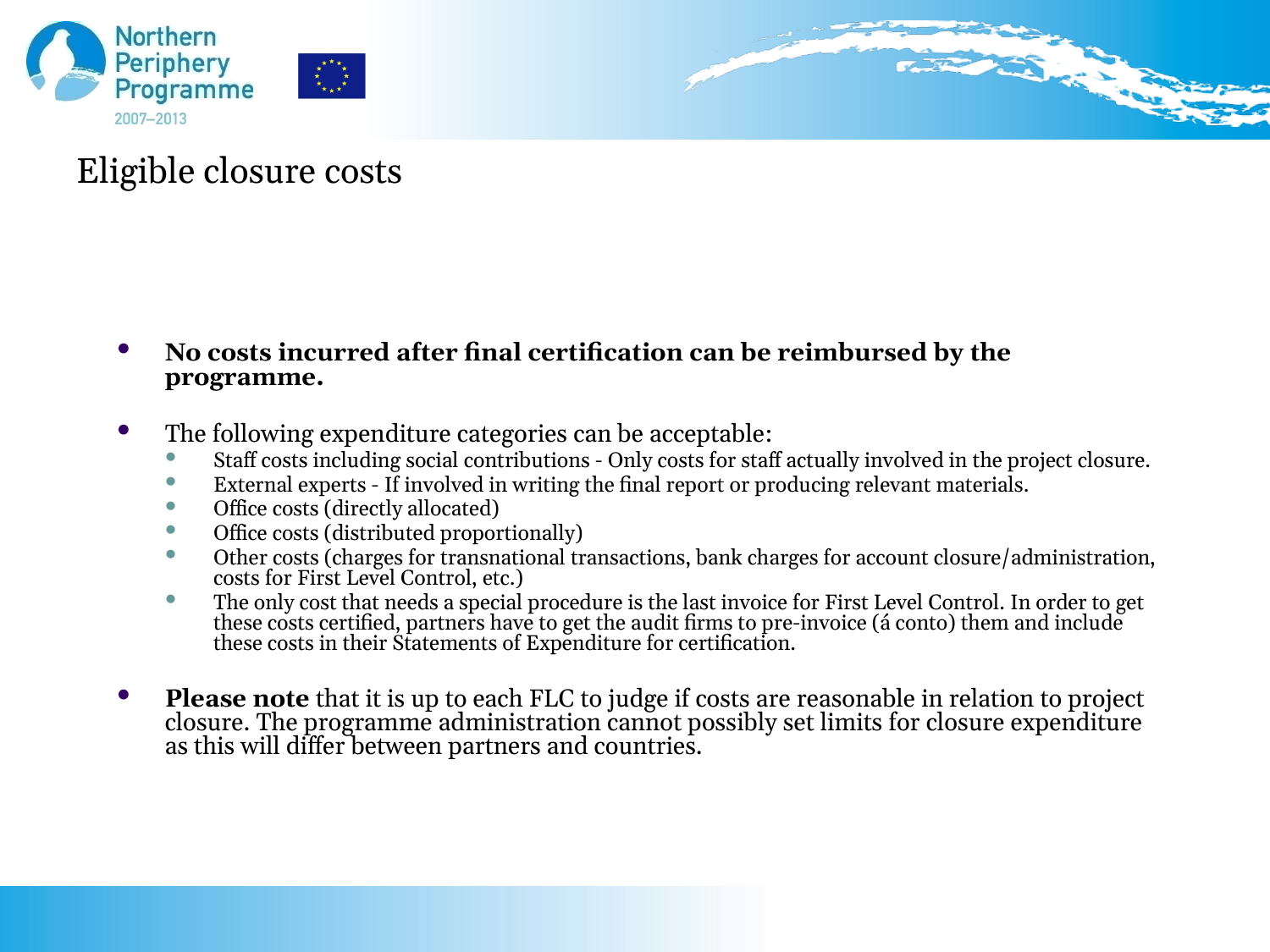

# Eligible closure costs
No costs incurred after final certification can be reimbursed by the programme.

The following expenditure categories can be acceptable:
Staff costs including social contributions - Only costs for staff actually involved in the project closure.
External experts - If involved in writing the final report or producing relevant materials.
Office costs (directly allocated)
Office costs (distributed proportionally)
Other costs (charges for transnational transactions, bank charges for account closure/administration, costs for First Level Control, etc.)
The only cost that needs a special procedure is the last invoice for First Level Control. In order to get these costs certified, partners have to get the audit firms to pre-invoice (á conto) them and include these costs in their Statements of Expenditure for certification.

Please note that it is up to each FLC to judge if costs are reasonable in relation to project closure. The programme administration cannot possibly set limits for closure expenditure as this will differ between partners and countries.